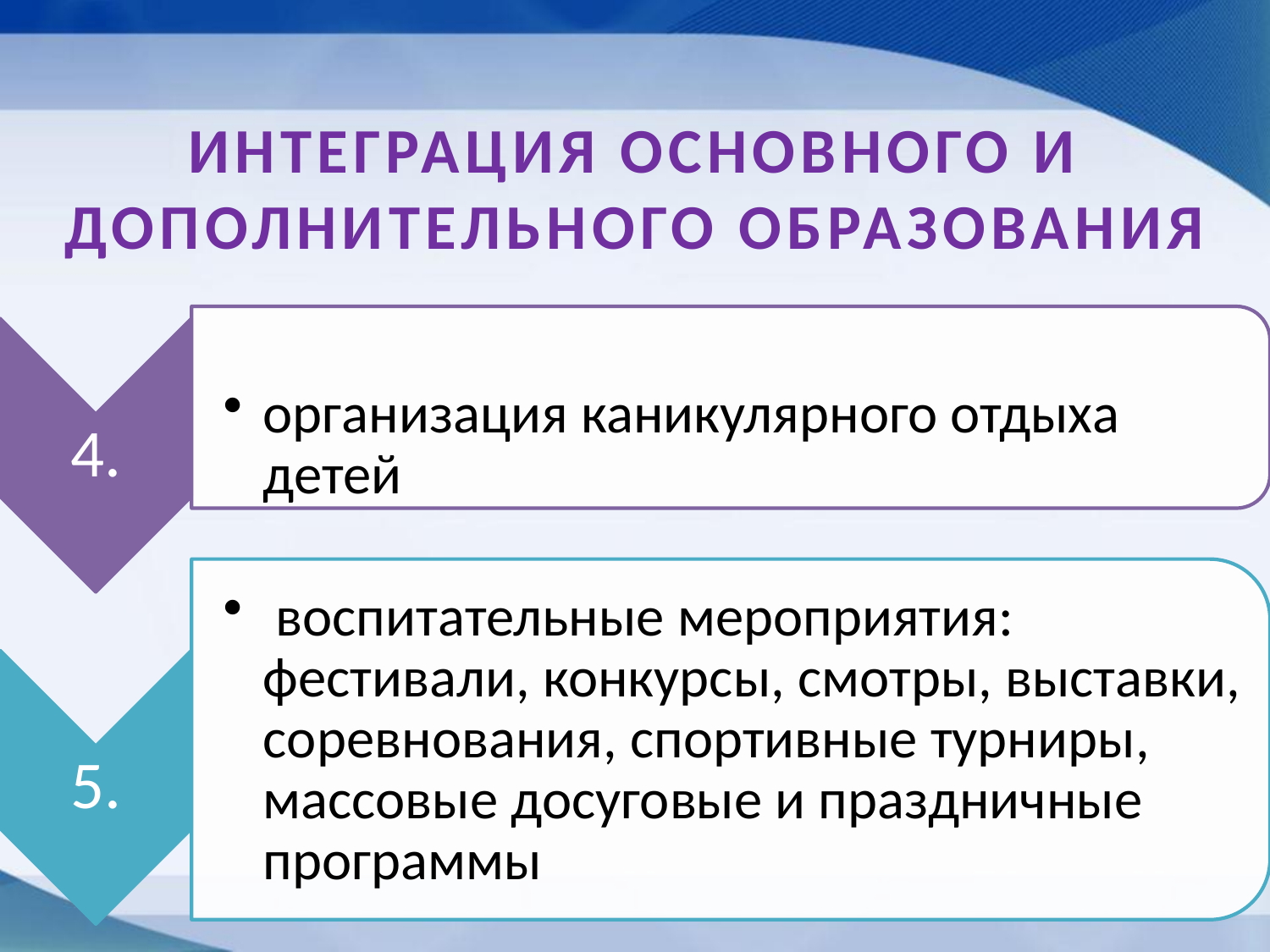

# ИНТЕГРАЦИЯ ОСНОВНОГО И ДОПОЛНИТЕЛЬНОГО ОБРАЗОВАНИЯ
4.

организация каникулярного отдыха детей
5.
 воспитательные мероприятия: фестивали, конкурсы, смотры, выставки, соревнования, спортивные турниры, массовые досуговые и праздничные программы